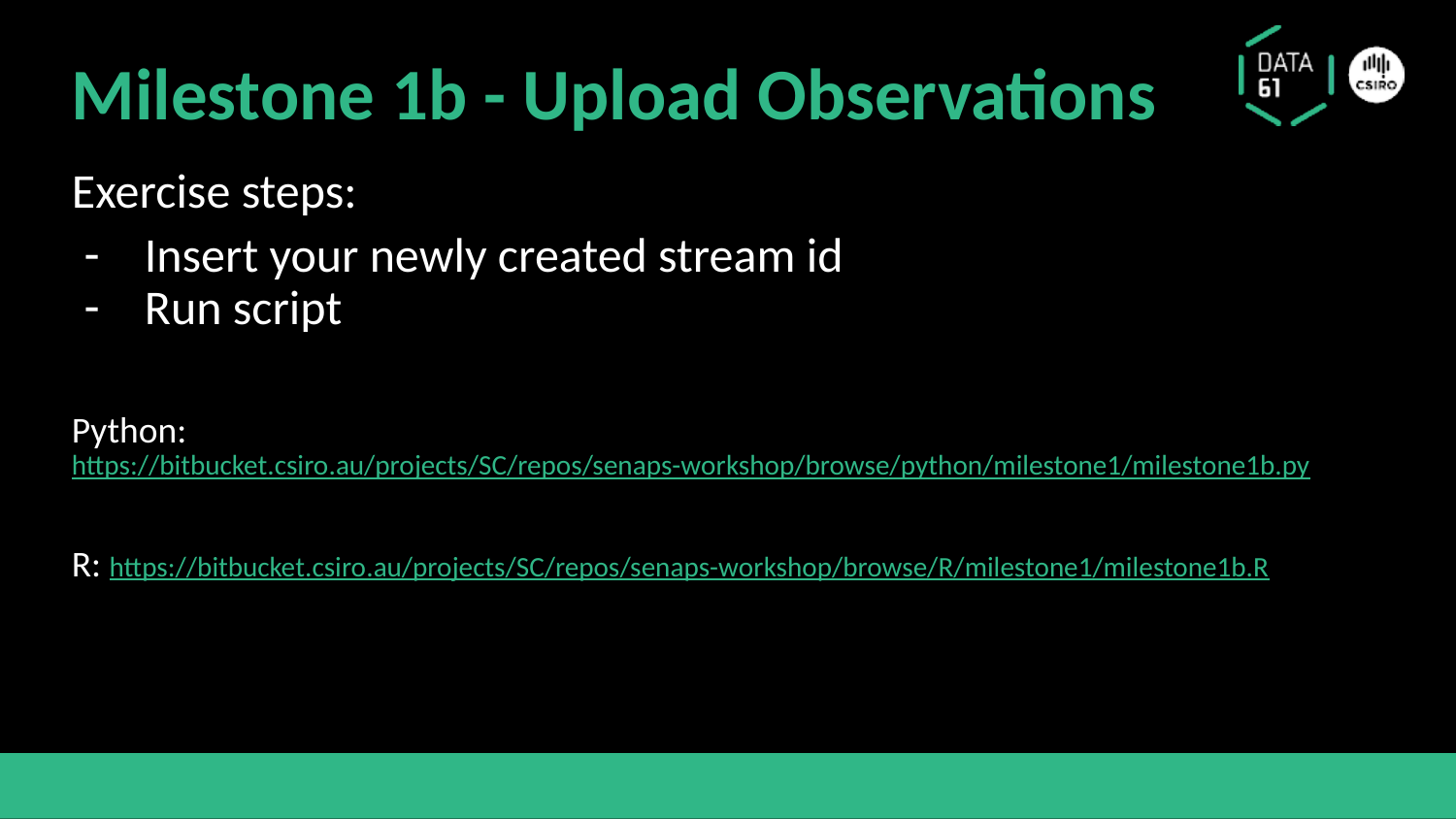

# Milestone 1b - Upload Observations
Exercise steps:
Insert your newly created stream id
Run script

Python: https://bitbucket.csiro.au/projects/SC/repos/senaps-workshop/browse/python/milestone1/milestone1b.py

R: https://bitbucket.csiro.au/projects/SC/repos/senaps-workshop/browse/R/milestone1/milestone1b.R